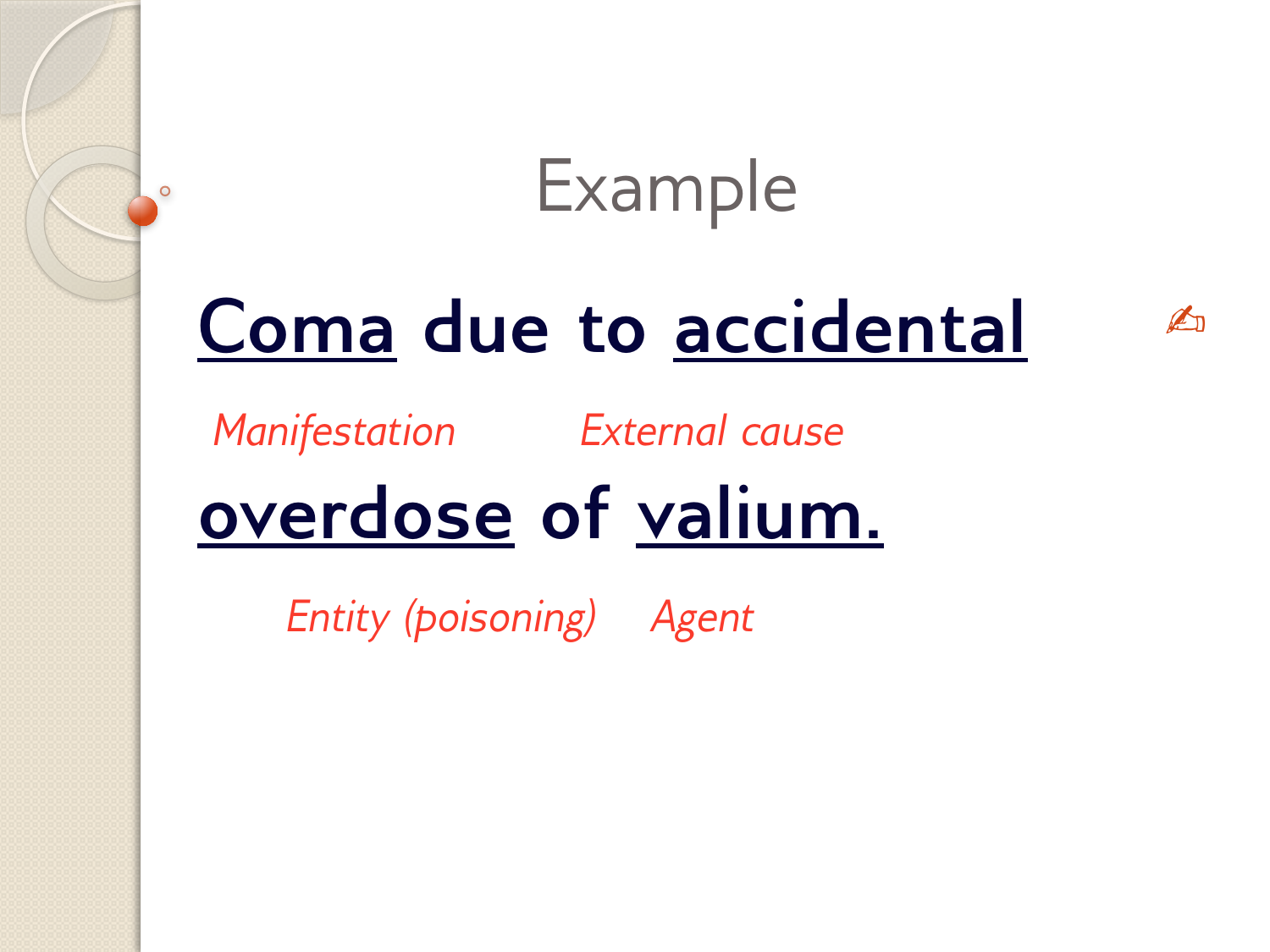

# Example
Coma due to accidental        Manifestation         External cause         overdose of valium.             Entity (poisoning)    Agent